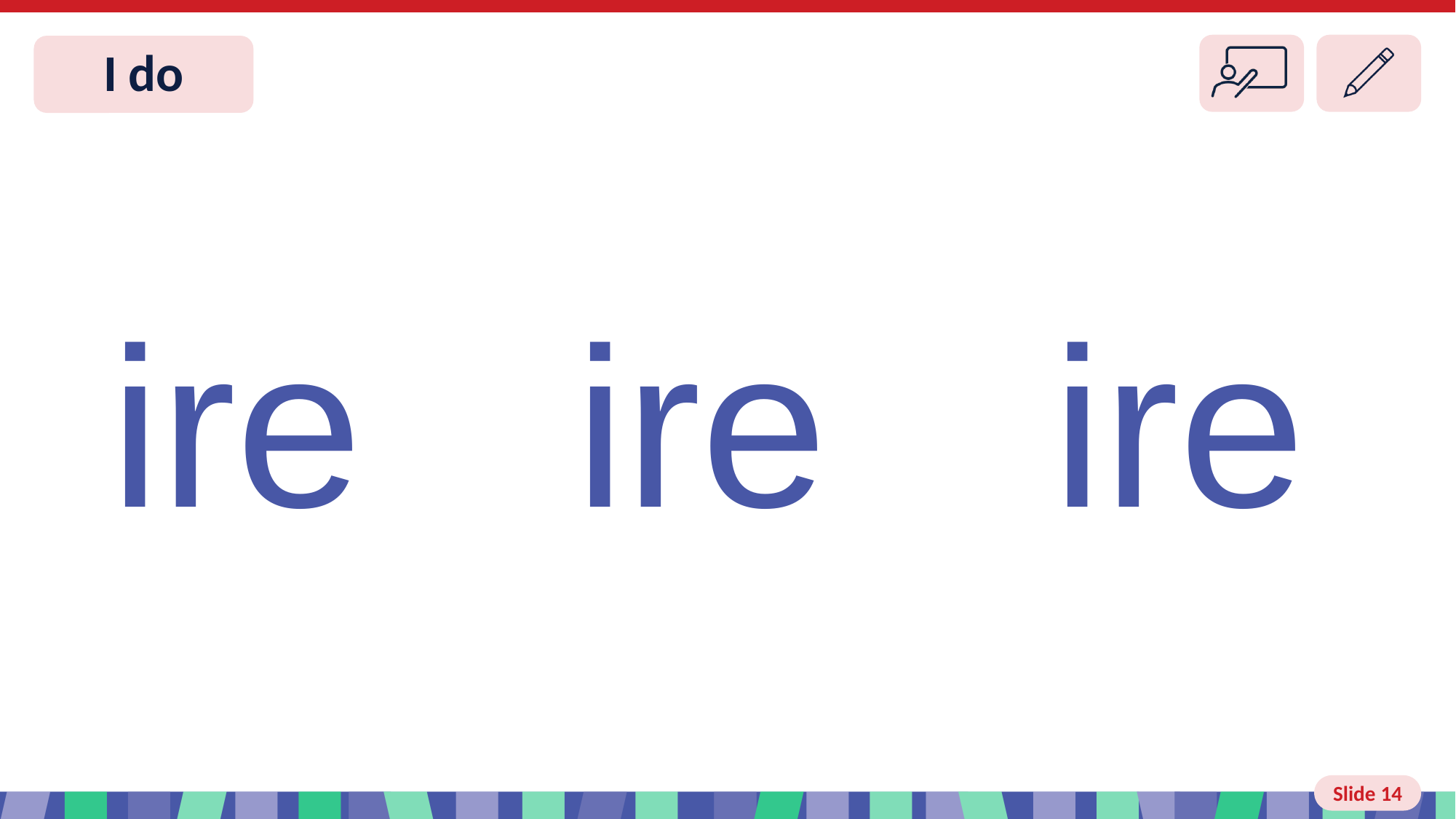

Slide 14 I do
 ire
 ire
 ire